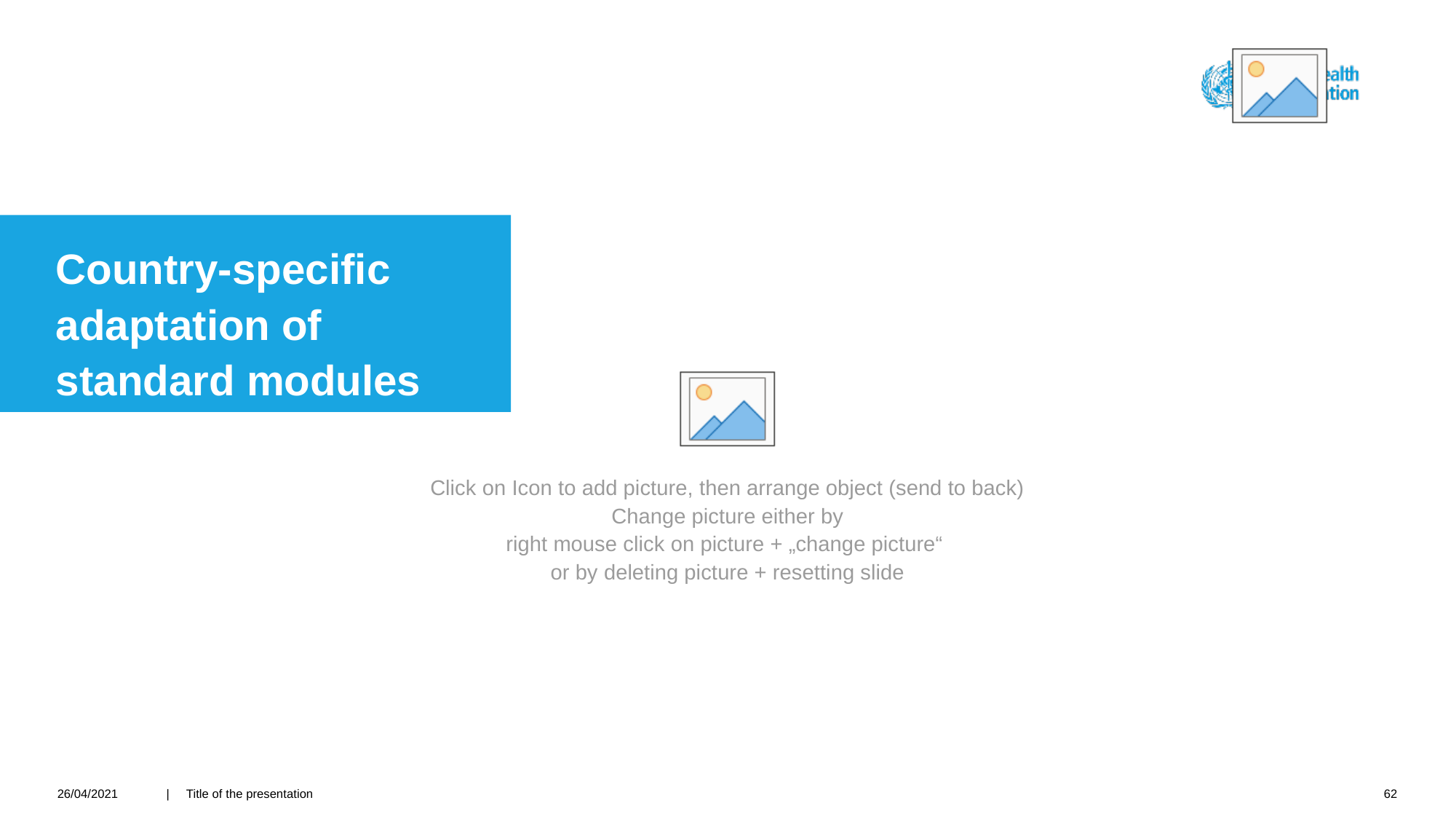

#

Country-specific adaptation of standard modules

26/04/2021
|     Title of the presentation
62